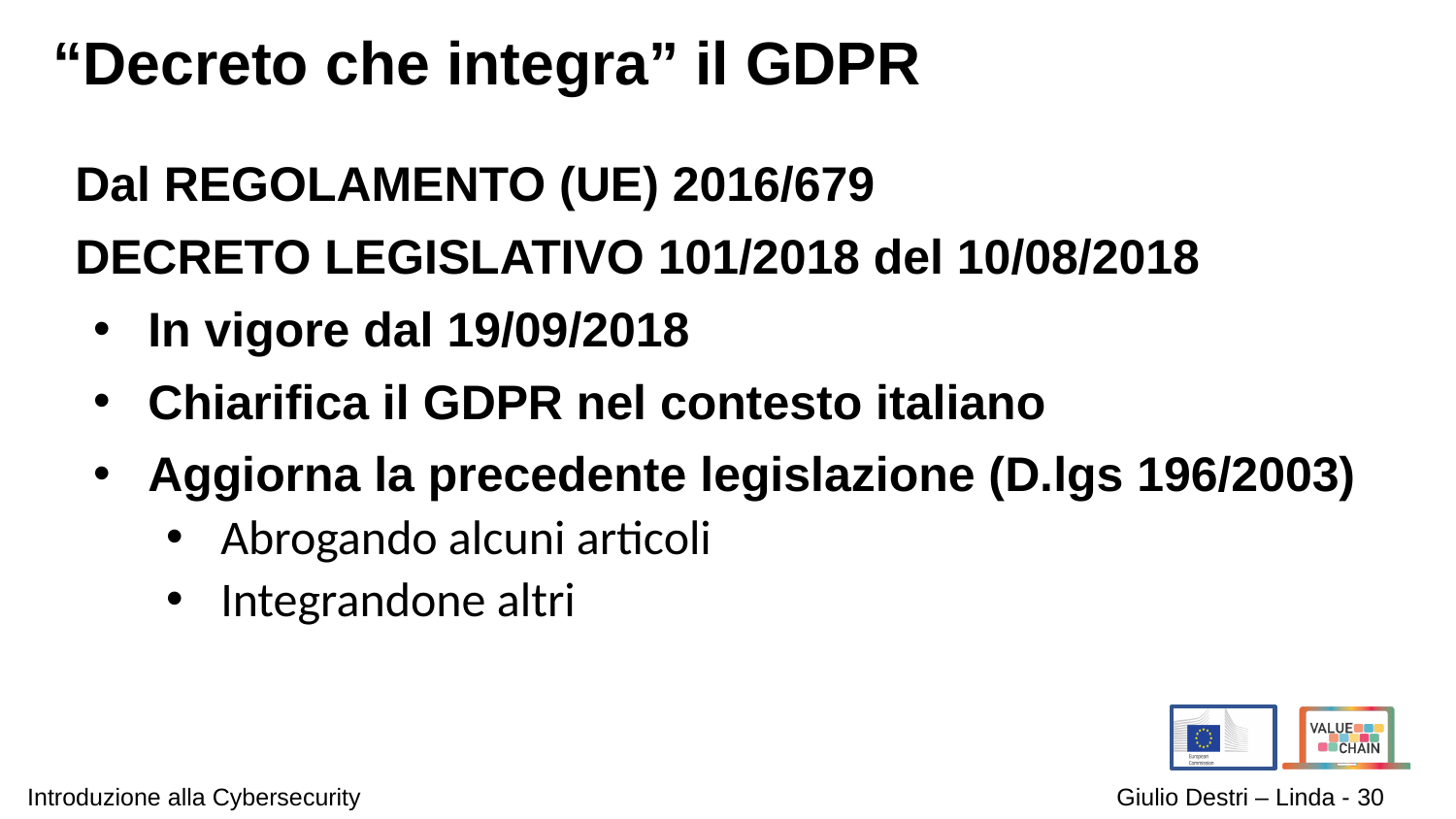

# “Decreto che integra” il GDPR
Dal REGOLAMENTO (UE) 2016/679
DECRETO LEGISLATIVO 101/2018 del 10/08/2018
In vigore dal 19/09/2018
Chiarifica il GDPR nel contesto italiano
Aggiorna la precedente legislazione (D.lgs 196/2003)
Abrogando alcuni articoli
Integrandone altri